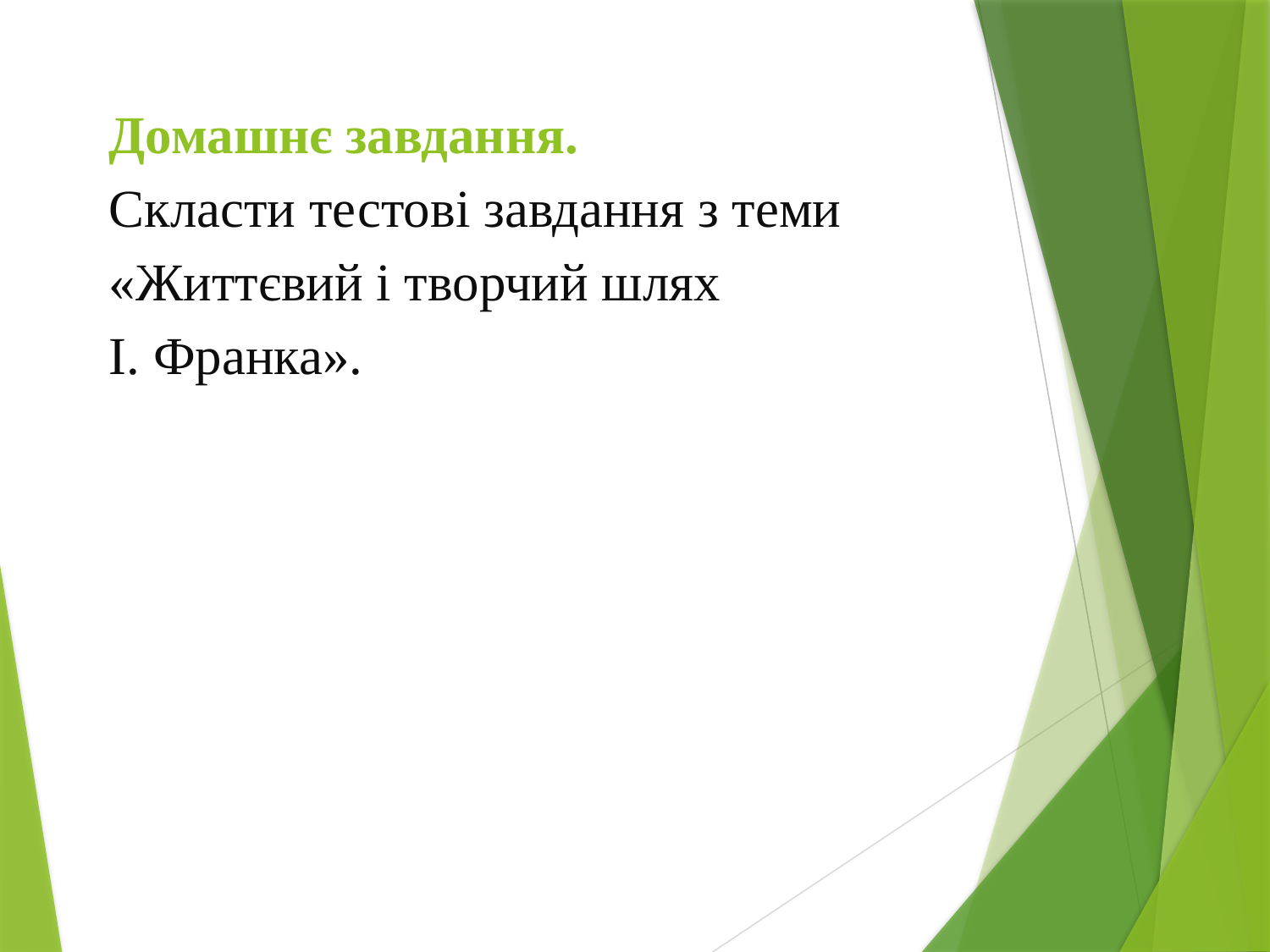

# Домашнє завдання. Скласти тестові завдання з теми «Життєвий і творчий шлях І. Франка».